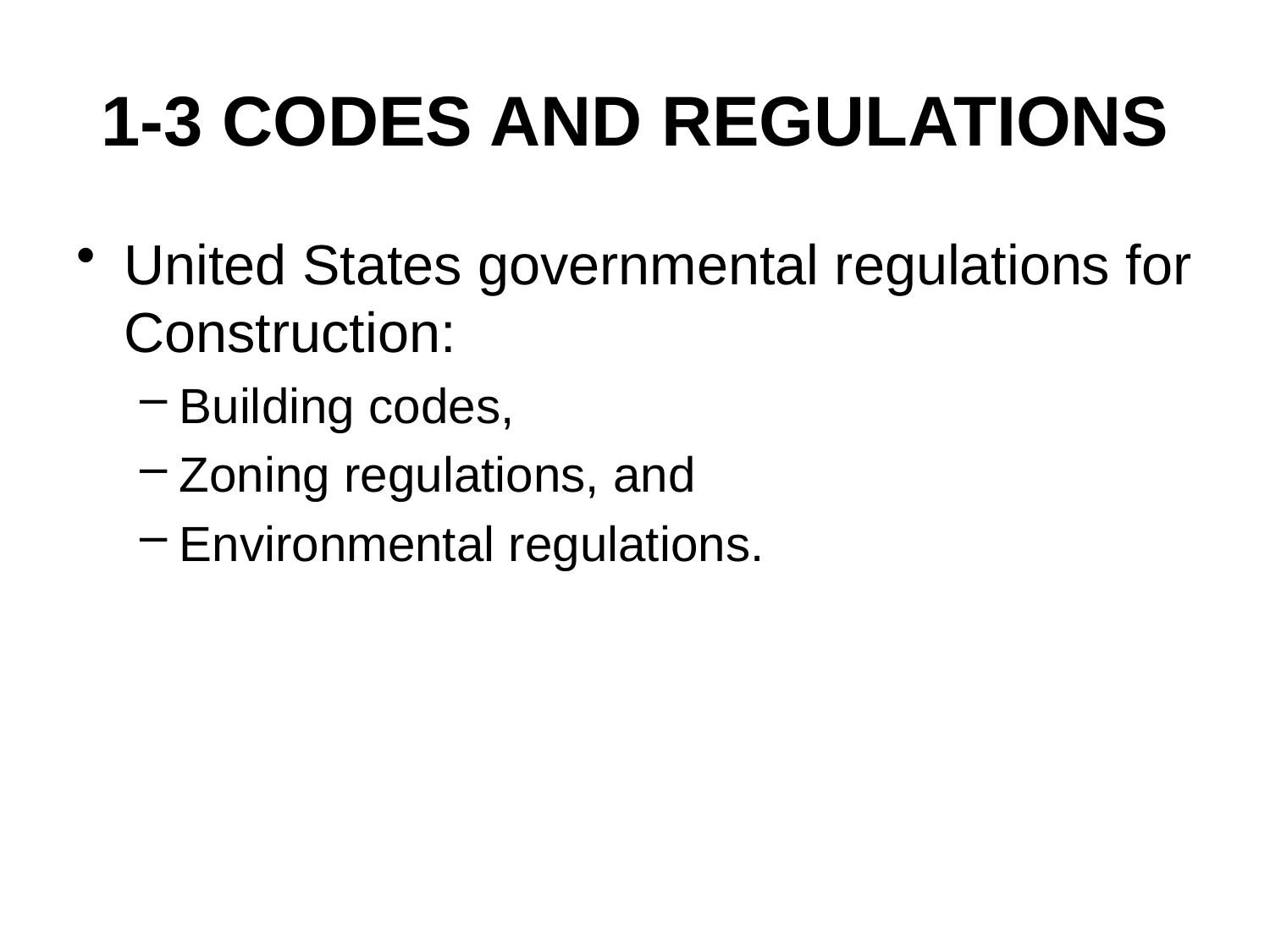

# 1-3 CODES AND REGULATIONS
United States governmental regulations for Construction:
Building codes,
Zoning regulations, and
Environmental regulations.